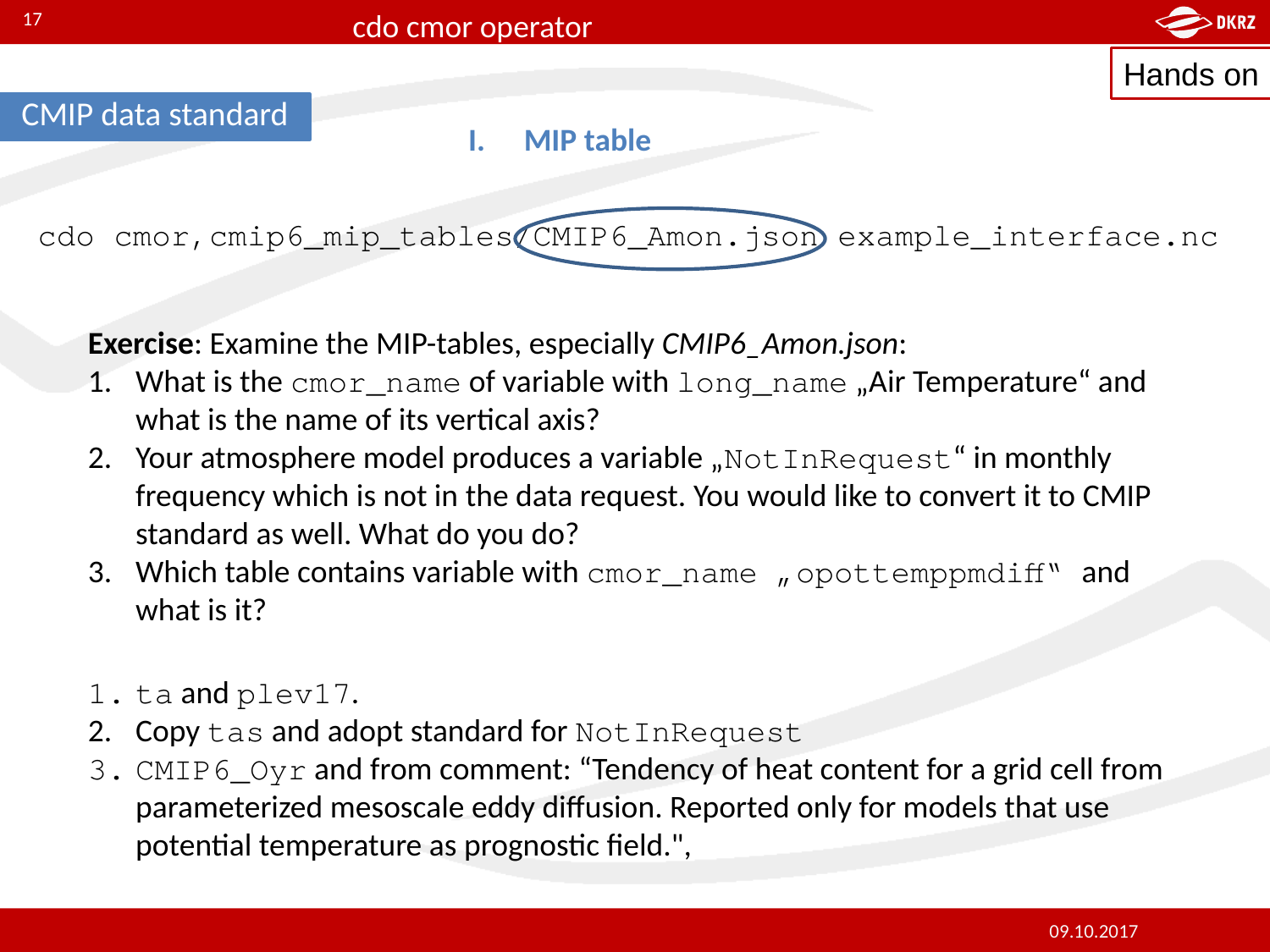

17
CMIP data standard

MIP table
cdo cmor,cmip6_mip_tables/CMIP6_Amon.json example_interface.nc

Exercise: Examine the MIP-tables, especially CMIP6_Amon.json:
What is the cmor_name of variable with long_name „Air Temperature“ and what is the name of its vertical axis?
Your atmosphere model produces a variable „NotInRequest“ in monthly frequency which is not in the data request. You would like to convert it to CMIP standard as well. What do you do?
Which table contains variable with cmor_name „opottemppmdiff“ and what is it?
ta and plev17.
Copy tas and adopt standard for NotInRequest
CMIP6_Oyr and from comment: “Tendency of heat content for a grid cell from parameterized mesoscale eddy diffusion. Reported only for models that use potential temperature as prognostic field.",
09.10.2017